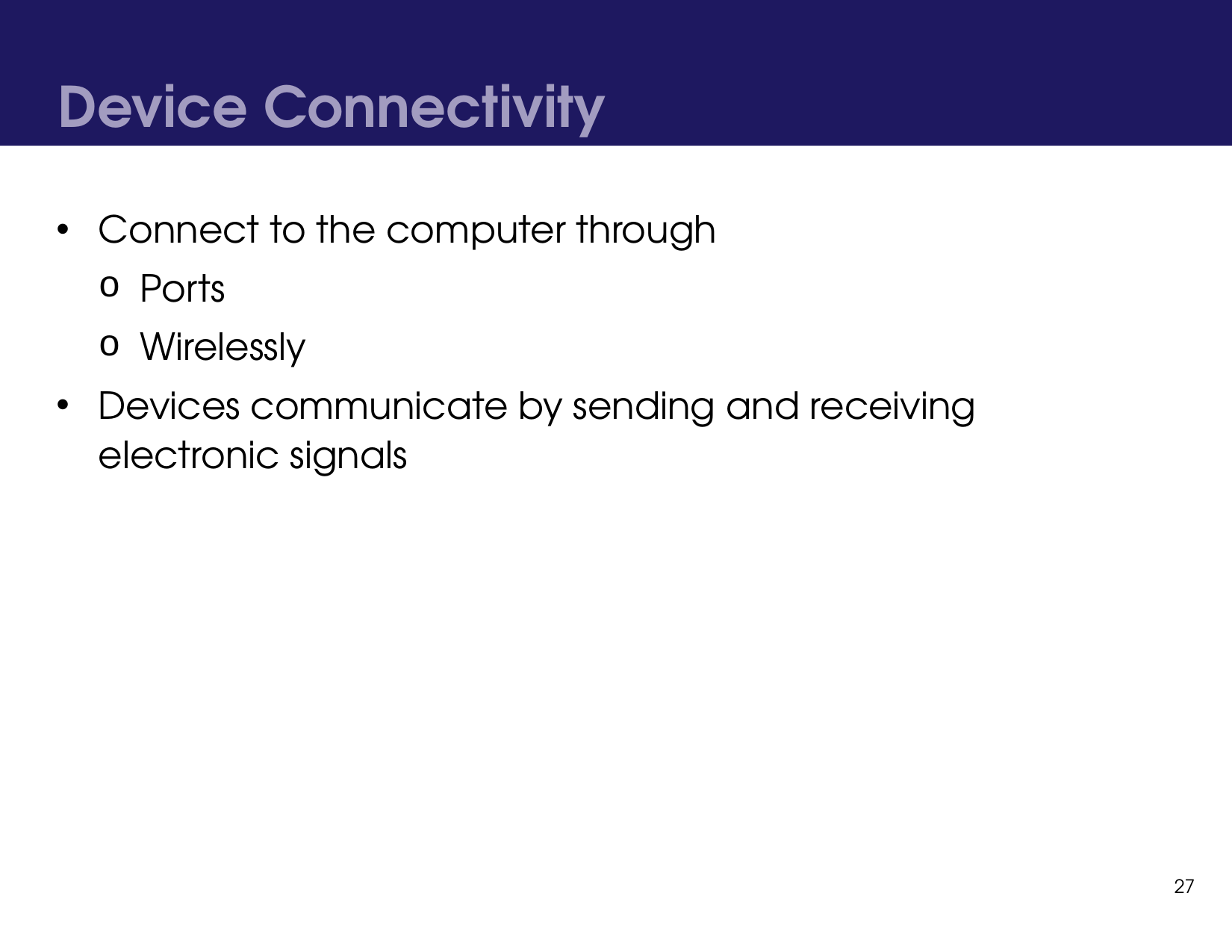

# Device Connectivity
Connect to the computer through
Ports
Wirelessly
Devices communicate by sending and receiving electronic signals
27